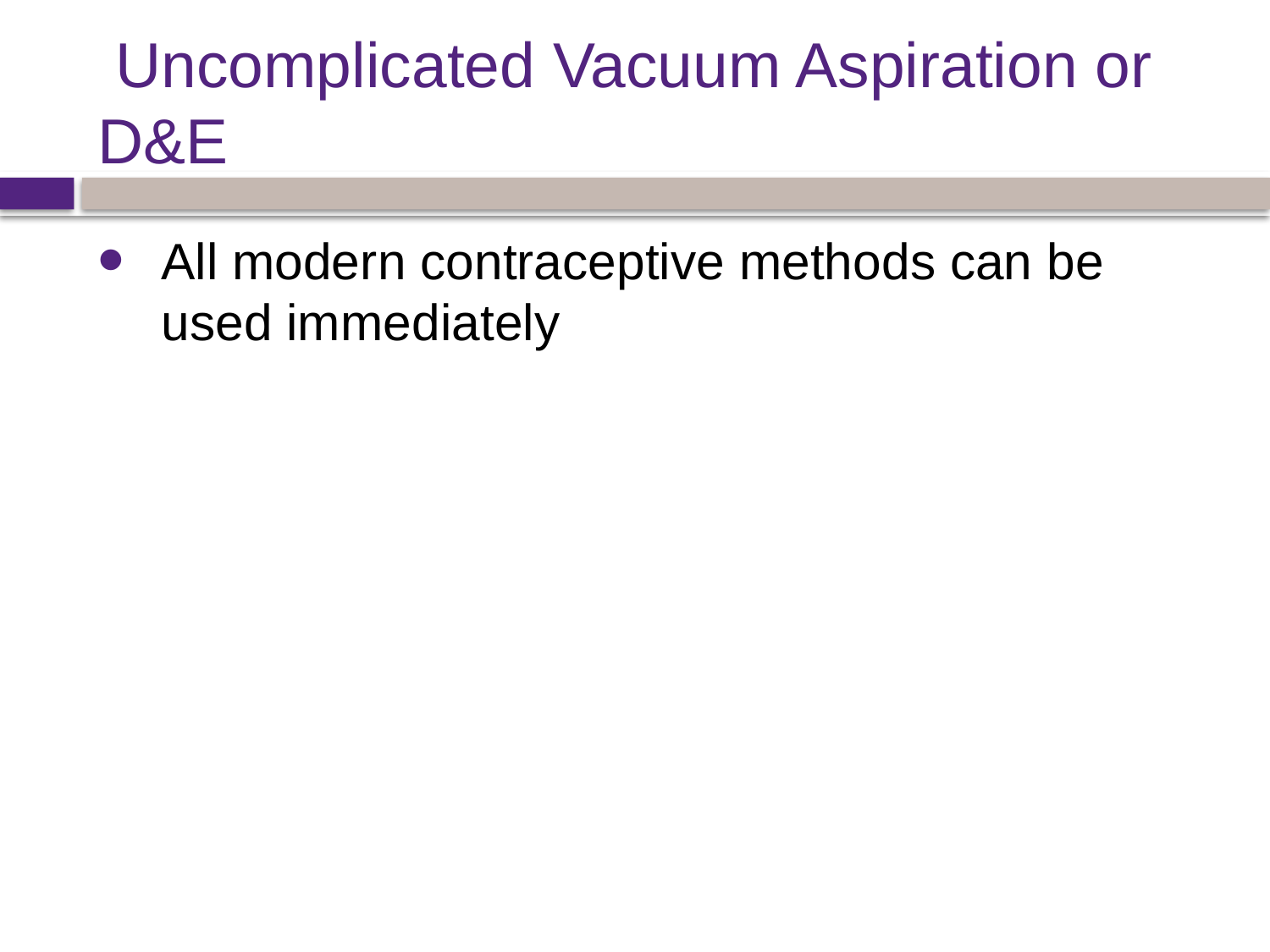

# Uncomplicated Vacuum Aspiration or D&E
All modern contraceptive methods can be used immediately